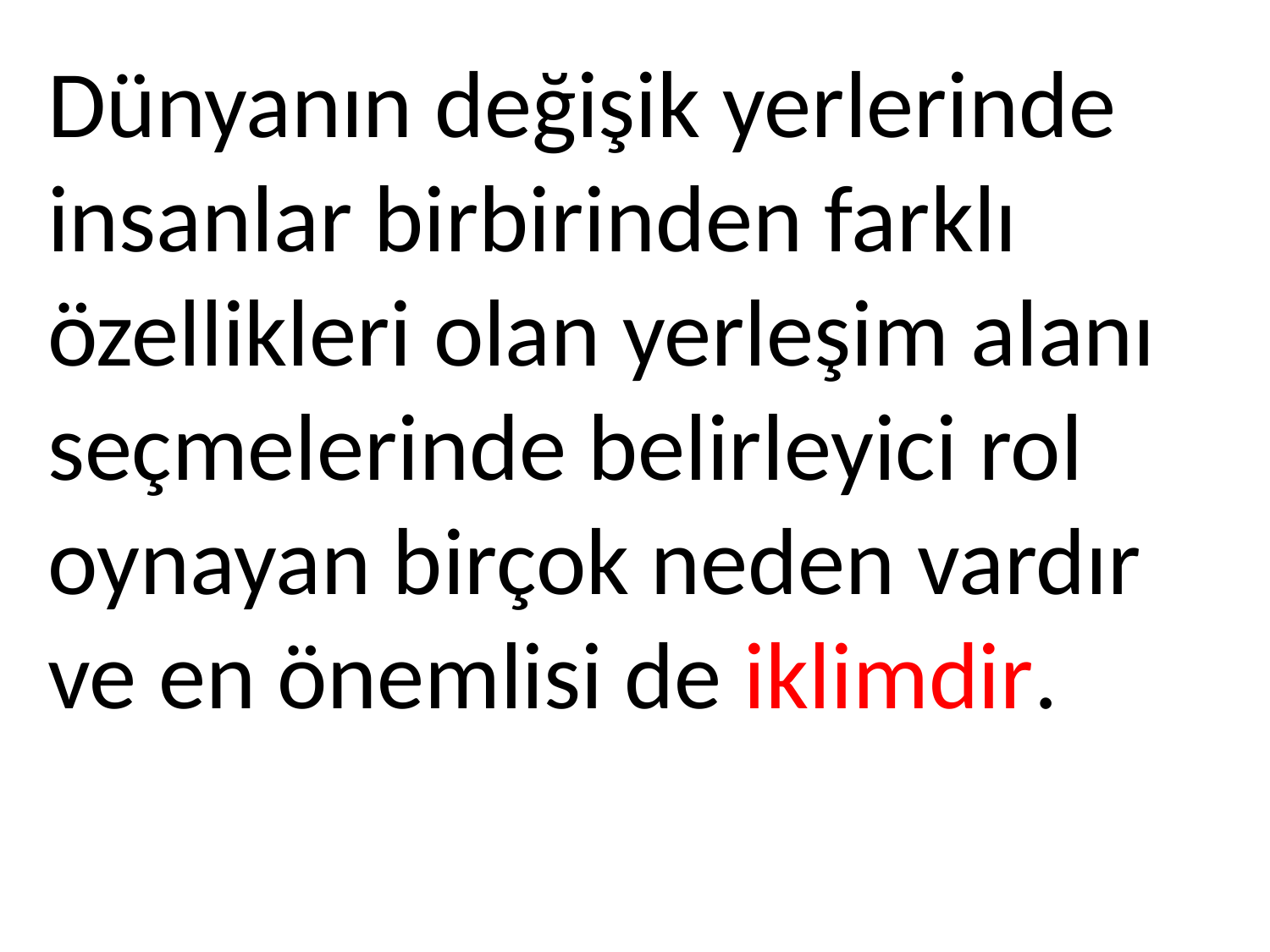

Dünyanın değişik yerlerinde insanlar birbirinden farklı özellikleri olan yerleşim alanı seçmelerinde belirleyici rol oynayan birçok neden vardır ve en önemlisi de iklimdir.